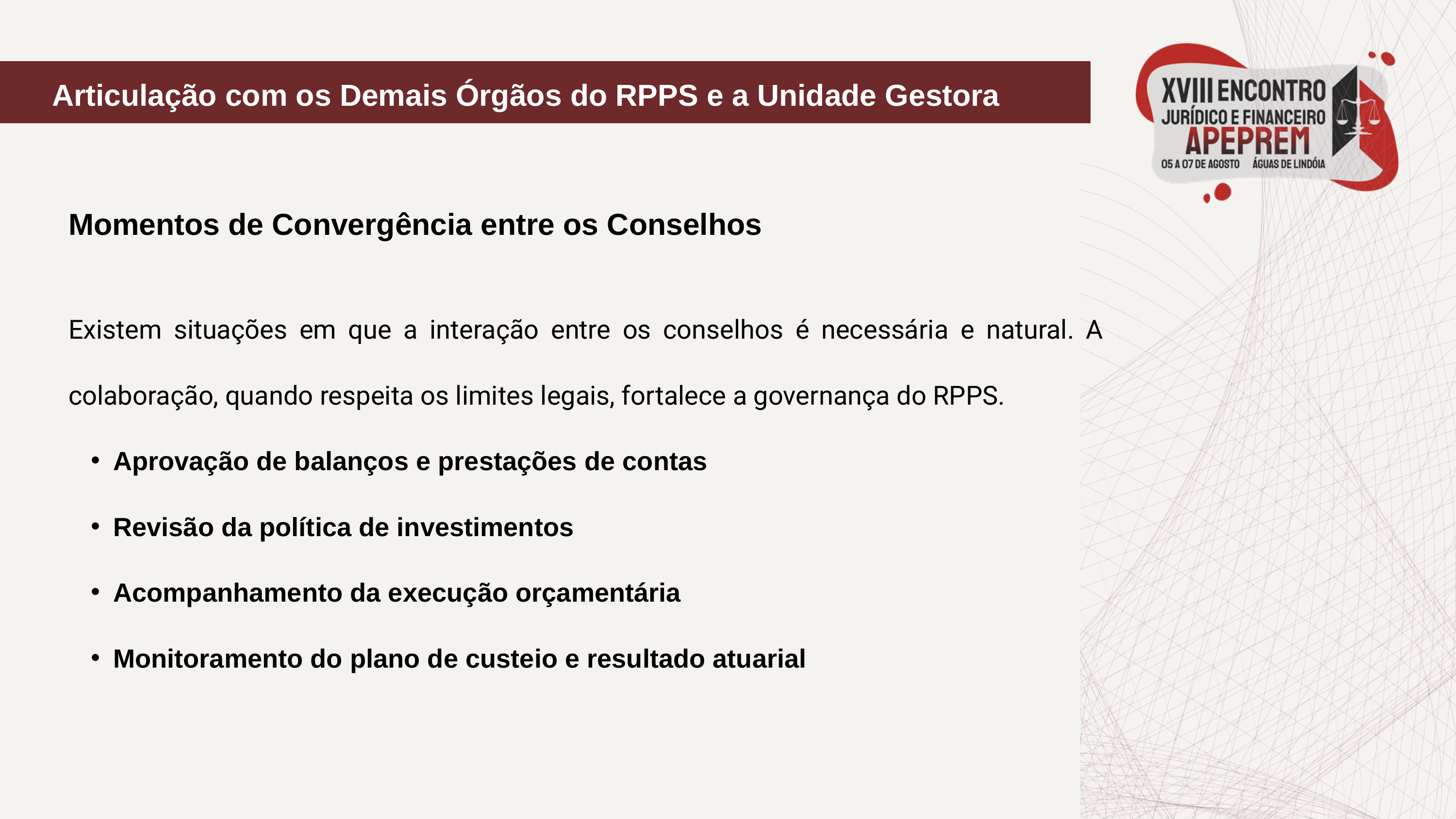

Articulação com os Demais Órgãos do RPPS e a Unidade Gestora
Momentos de Convergência entre os Conselhos
Existem situações em que a interação entre os conselhos é necessária e natural. A colaboração, quando respeita os limites legais, fortalece a governança do RPPS.
Aprovação de balanços e prestações de contas
Revisão da política de investimentos
Acompanhamento da execução orçamentária
Monitoramento do plano de custeio e resultado atuarial